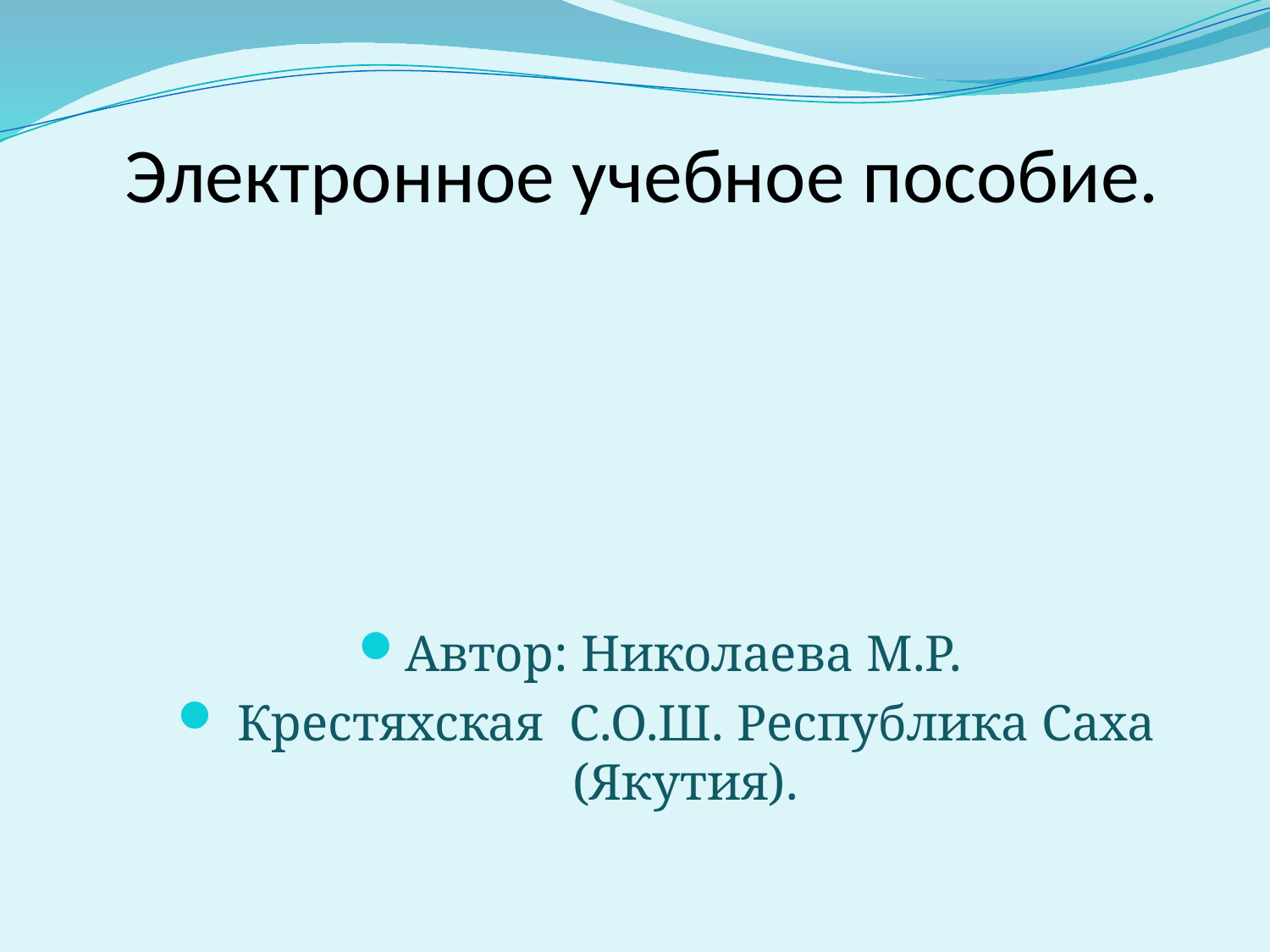

# Электронное учебное пособие.
Автор: Николаева М.Р.
 Крестяхская  С.О.Ш. Республика Саха (Якутия).